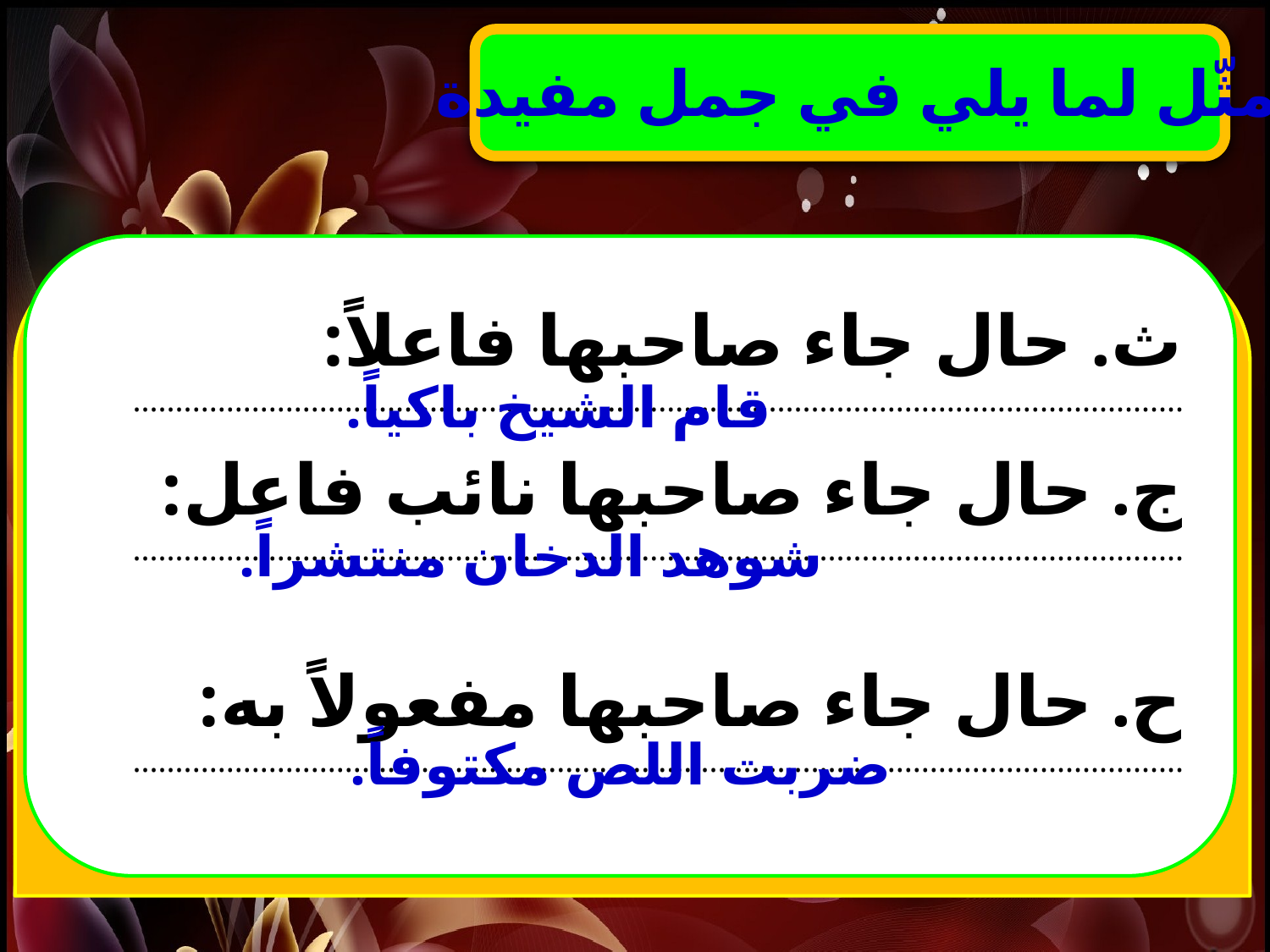

9 مثّل لما يلي في جمل مفيدة

ث. حال جاء صاحبها فاعلاً:
............................................................................................................................
قام الشيخ باكياً.
ج. حال جاء صاحبها نائب فاعل:
............................................................................................................................
شوهد الدخان منتشراً.
ح. حال جاء صاحبها مفعولاً به:
............................................................................................................................
ضربت اللص مكتوفاً.